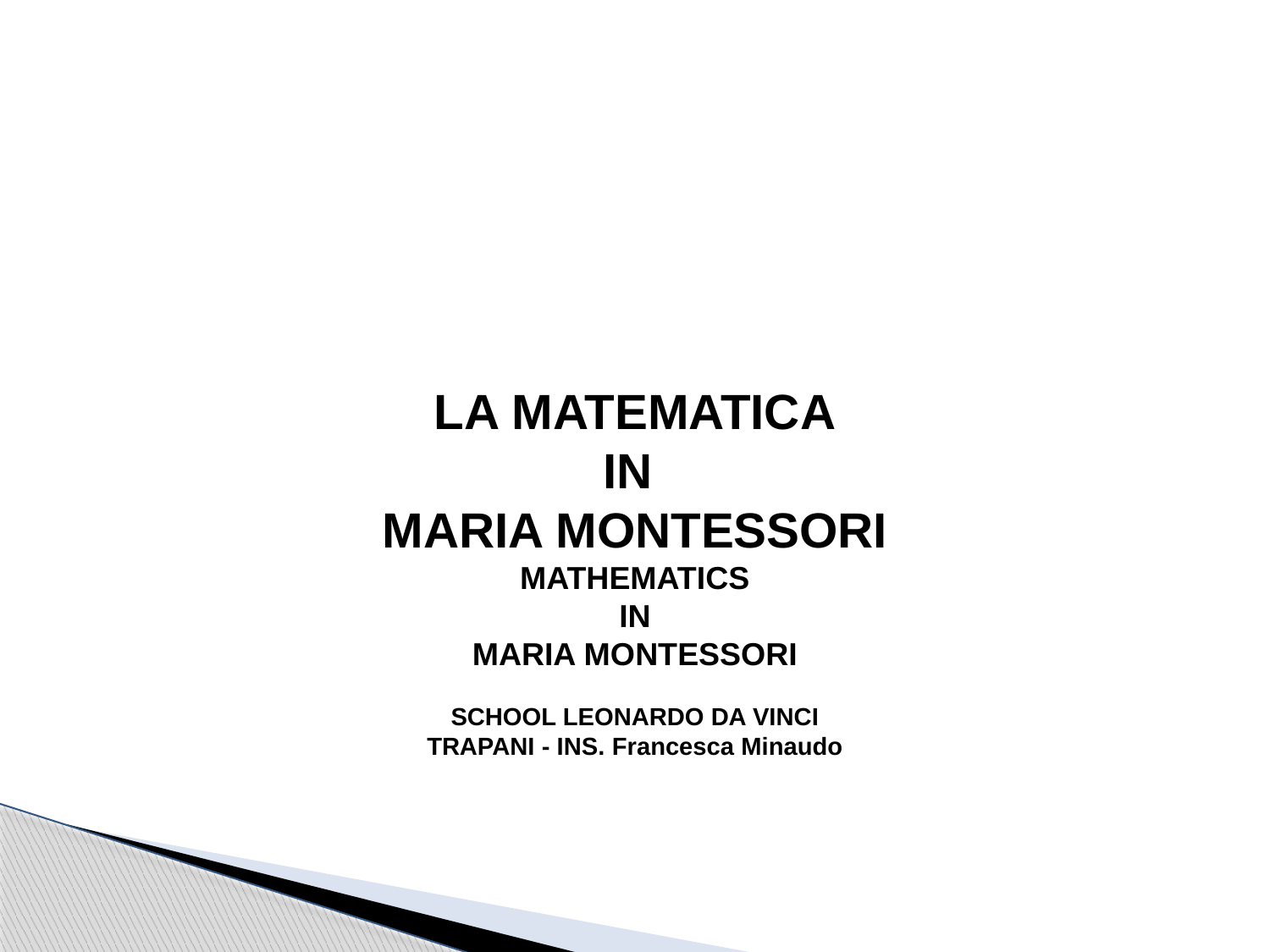

LA MATEMATICA
IN
MARIA MONTESSORI
MATHEMATICS
IN
MARIA MONTESSORI
SCHOOL LEONARDO DA VINCI
TRAPANI - INS. Francesca Minaudo